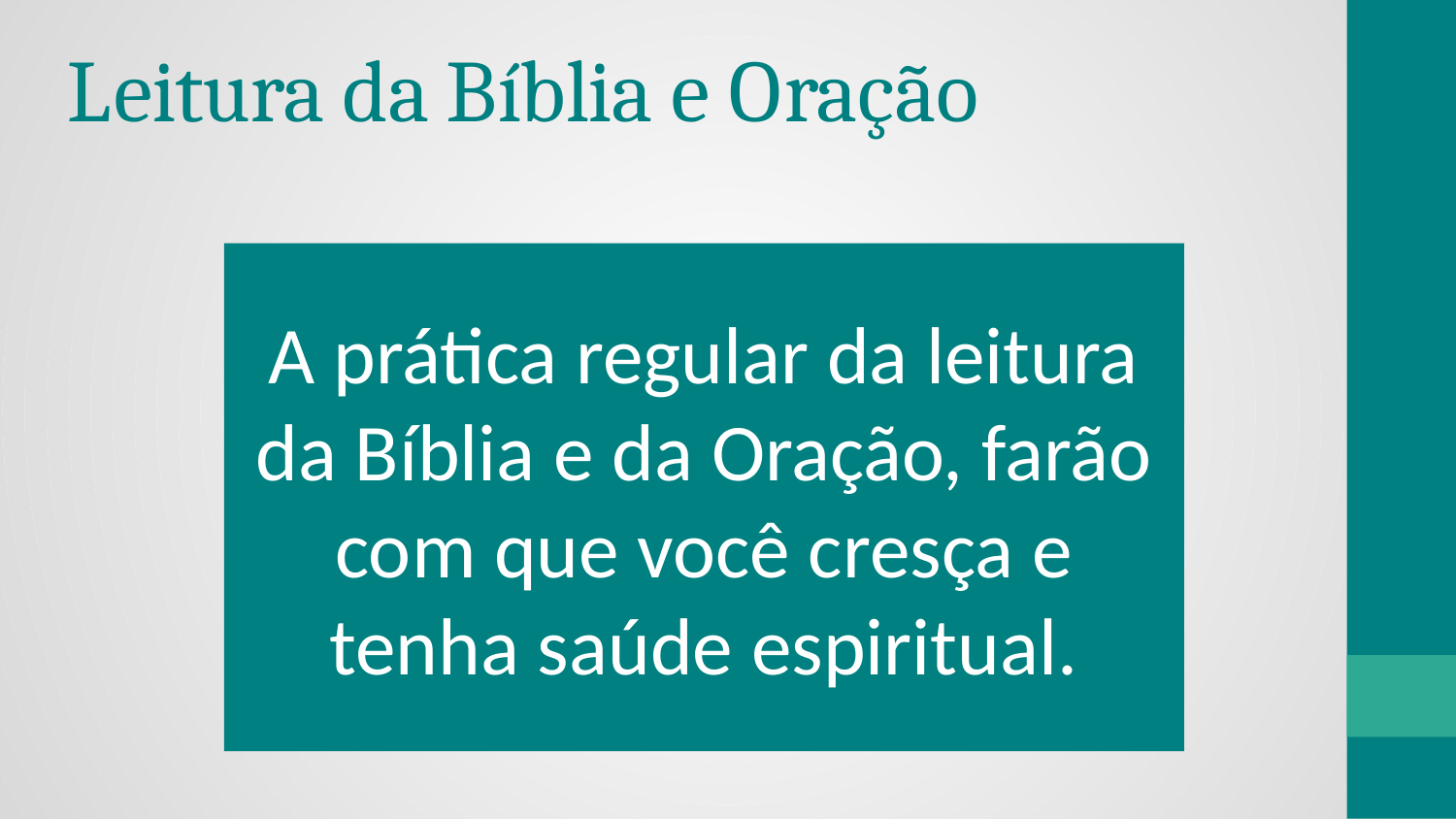

# Leitura da Bíblia e Oração

A prática regular da leitura da Bíblia e da Oração, farão com que você cresça e tenha saúde espiritual.